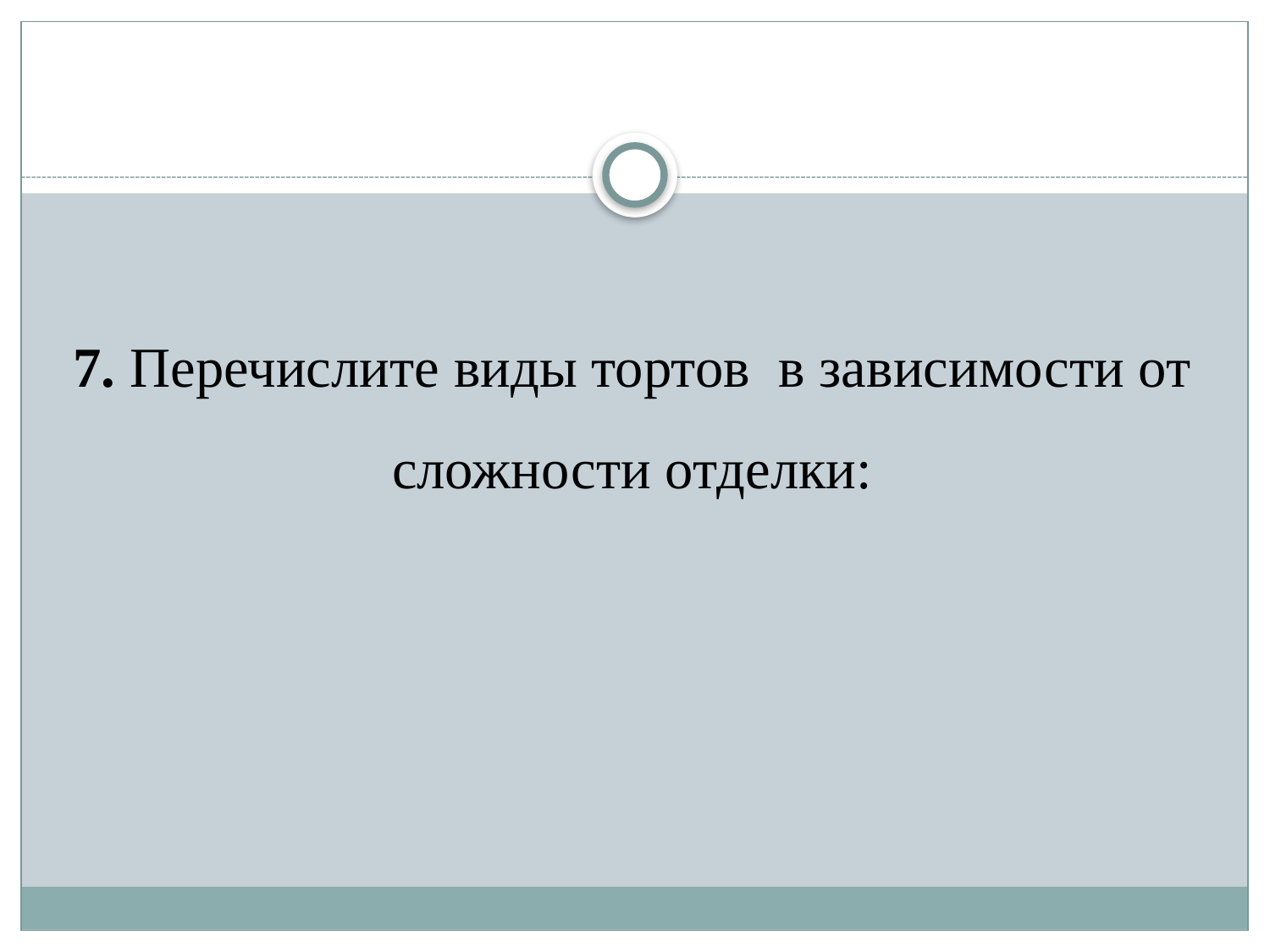

#

7. Перечислите виды тортов  в зависимости от сложности отделки: